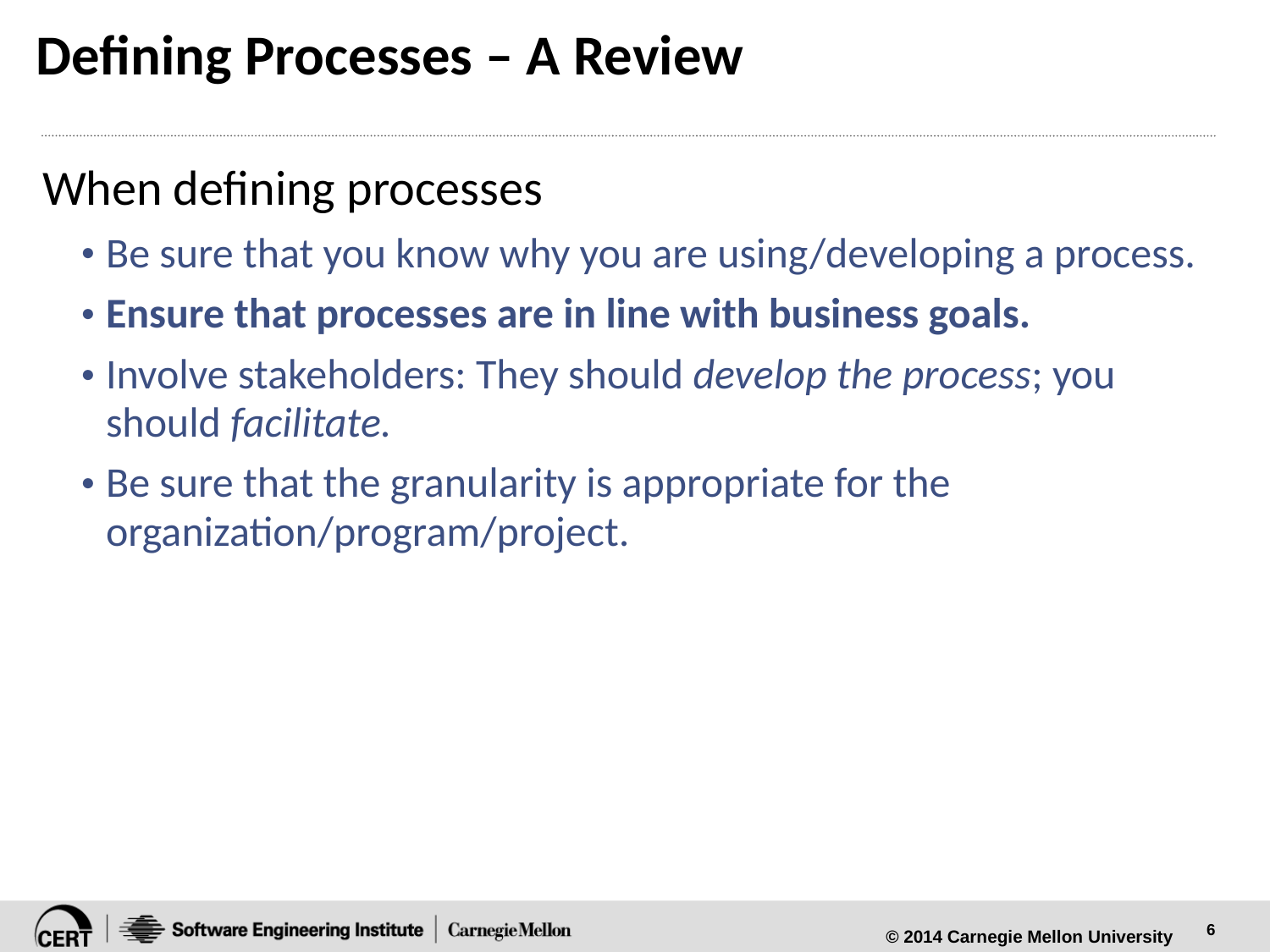

# Defining Processes – A Review
When defining processes
Be sure that you know why you are using/developing a process.
Ensure that processes are in line with business goals.
Involve stakeholders: They should develop the process; you should facilitate.
Be sure that the granularity is appropriate for the organization/program/project.